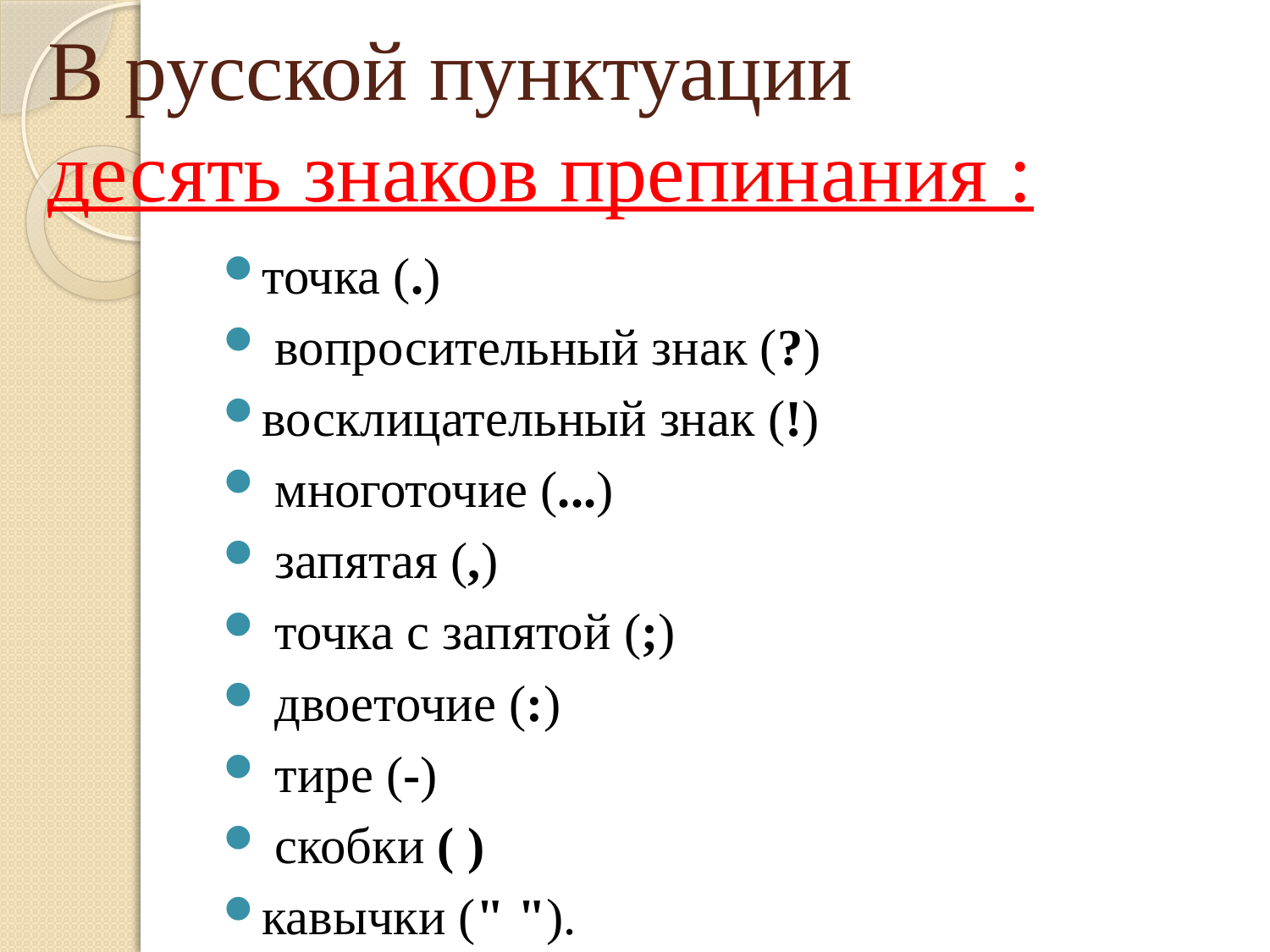

# В русской пунктуации десять знаков препинания :
точка (.)
 вопросительный знак (?)
восклицательный знак (!)
 многоточие (...)
 запятая (,)
 точка с запятой (;)
 двоеточие (:)
 тире (-)
 скобки ( )
кавычки (" ").